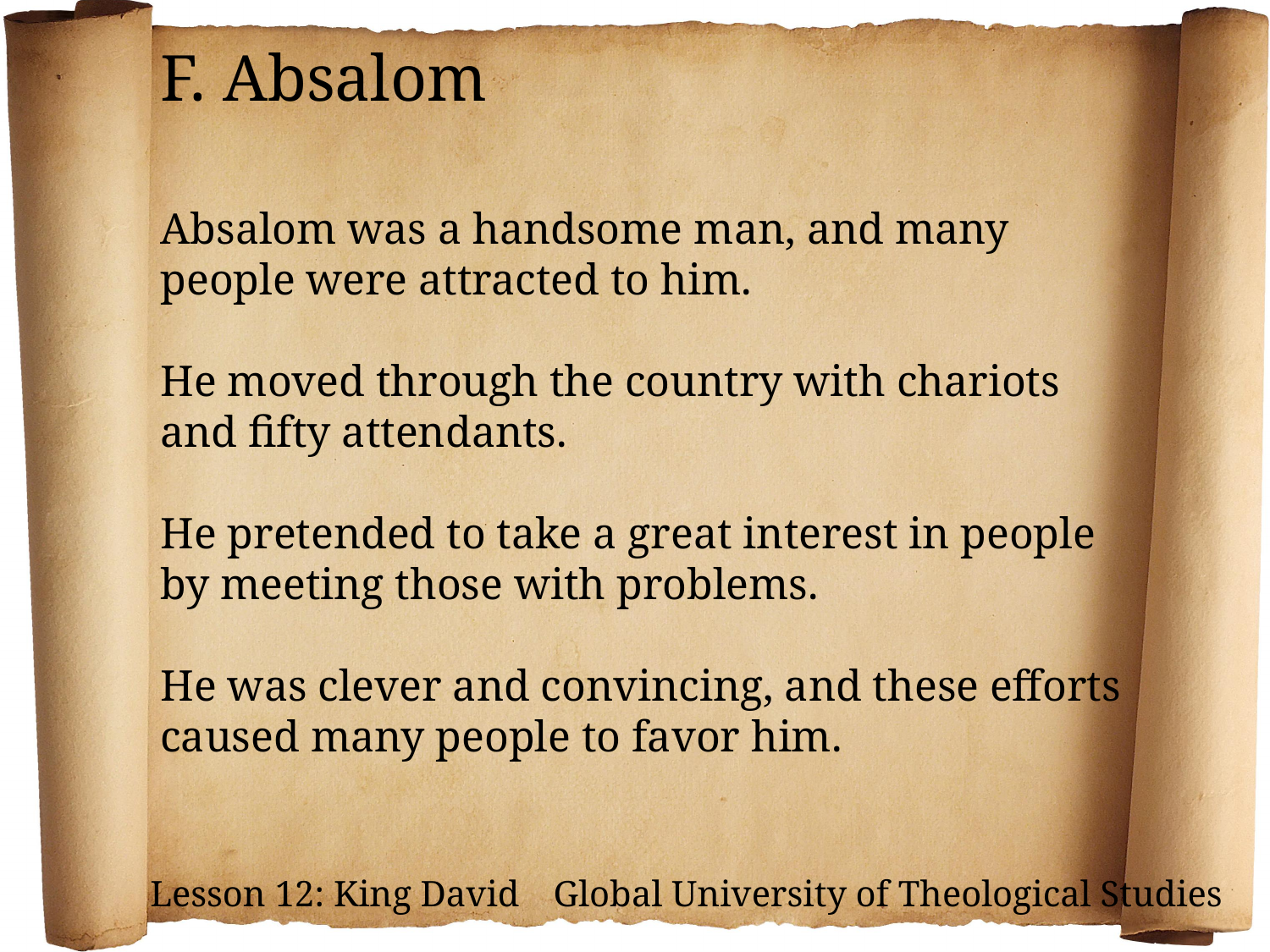

F. Absalom
Absalom was a handsome man, and many people were attracted to him.

He moved through the country with chariots and fifty attendants.

He pretended to take a great interest in people by meeting those with problems.

He was clever and convincing, and these efforts caused many people to favor him.
Lesson 12: King David    Global University of Theological Studies